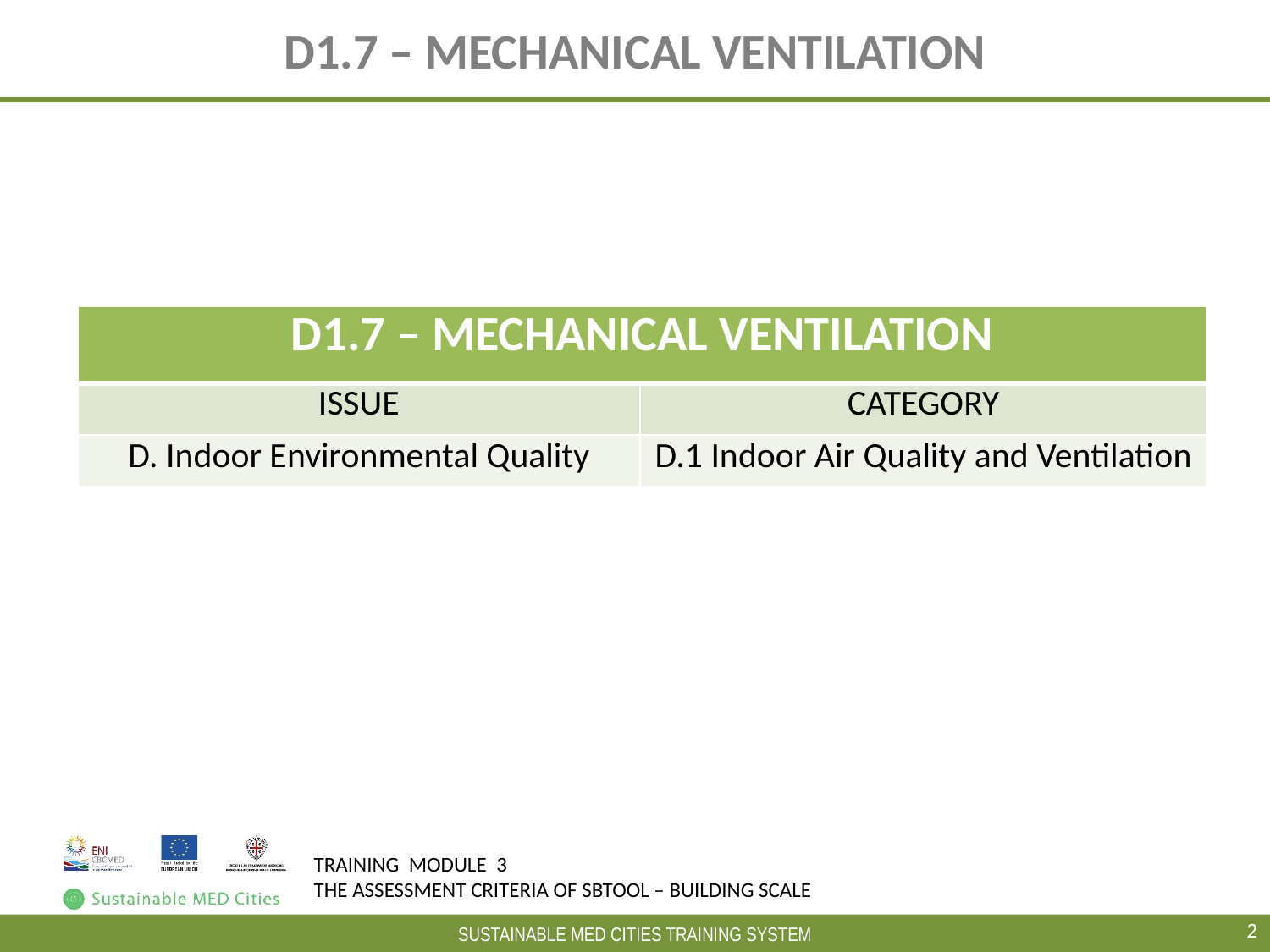

# D1.7 – MECHANICAL VENTILATION

| D1.7 – MECHANICAL VENTILATION |  |
| --- | --- |
| ISSUE | CATEGORY |
| D. Indoor Environmental Quality | D.1 Indoor Air Quality and Ventilation |
2